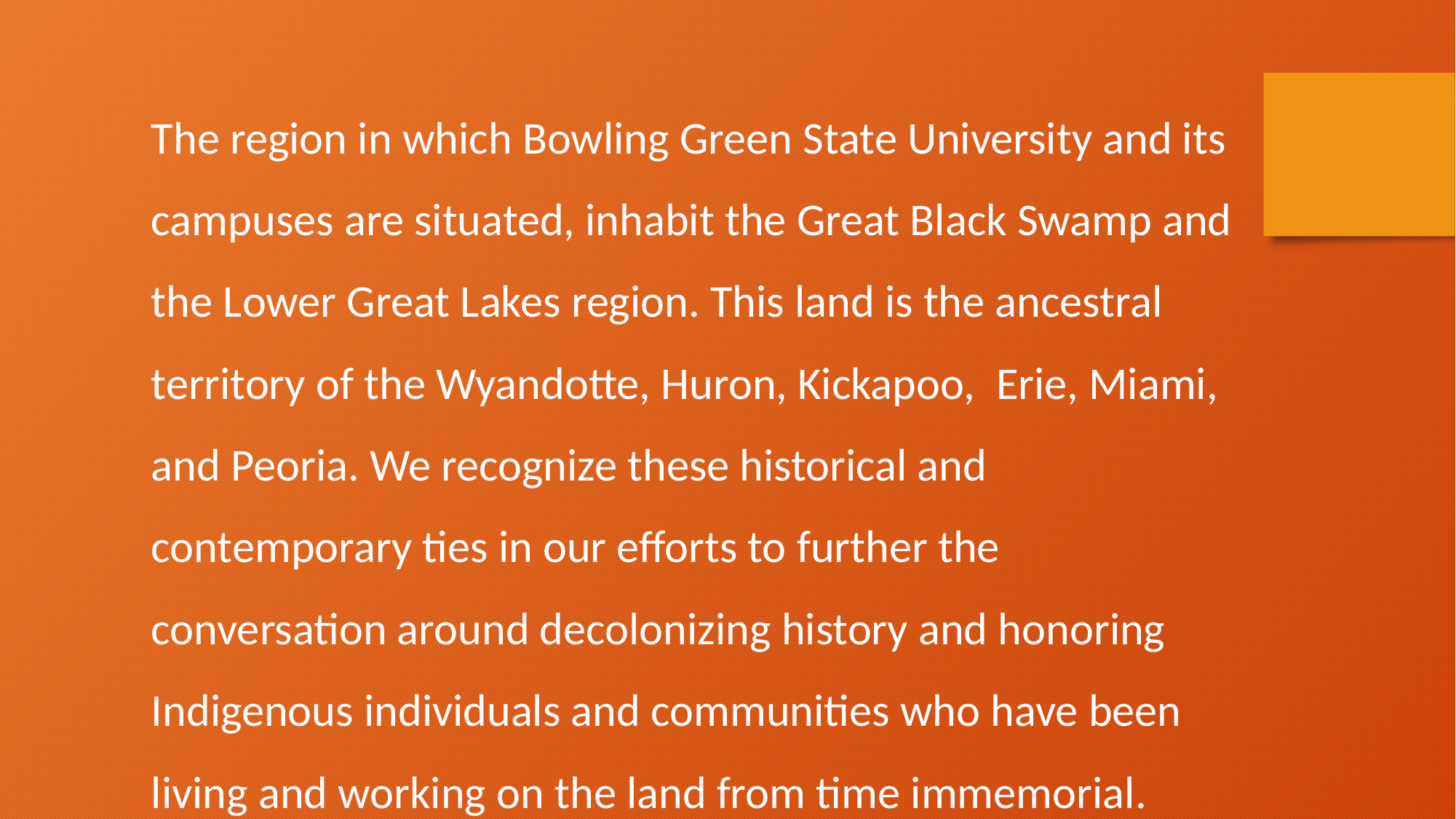

The region in which Bowling Green State University and its campuses are situated, inhabit the Great Black Swamp and the Lower Great Lakes region. This land is the ancestral territory of the Wyandotte, Huron, Kickapoo,  Erie, Miami, and Peoria. We recognize these historical and contemporary ties in our efforts to further the conversation around decolonizing history and honoring Indigenous individuals and communities who have been living and working on the land from time immemorial.